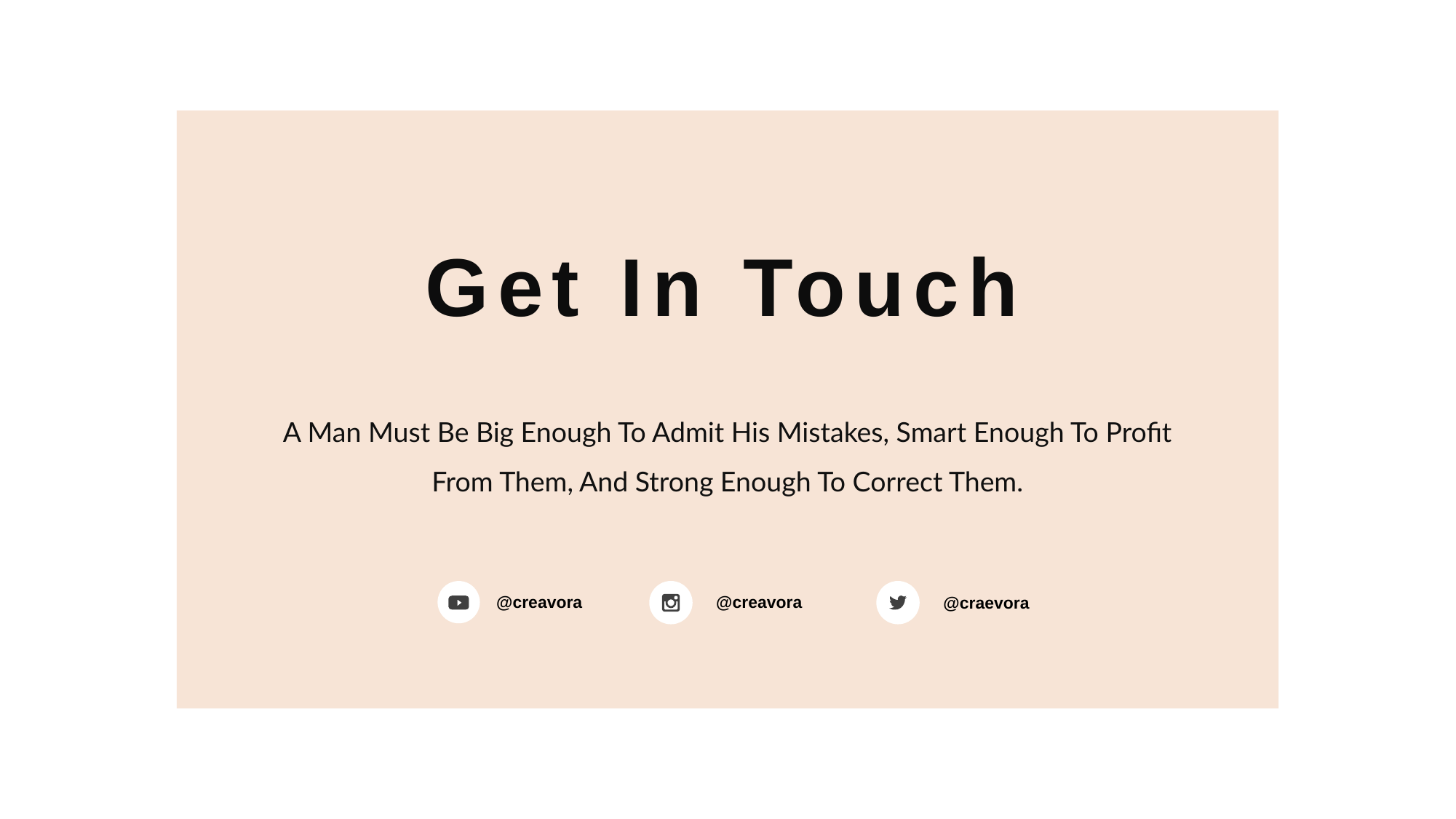

Get In Touch
A Man Must Be Big Enough To Admit His Mistakes, Smart Enough To Profit From Them, And Strong Enough To Correct Them.

@creavora
@creavora
@craevora